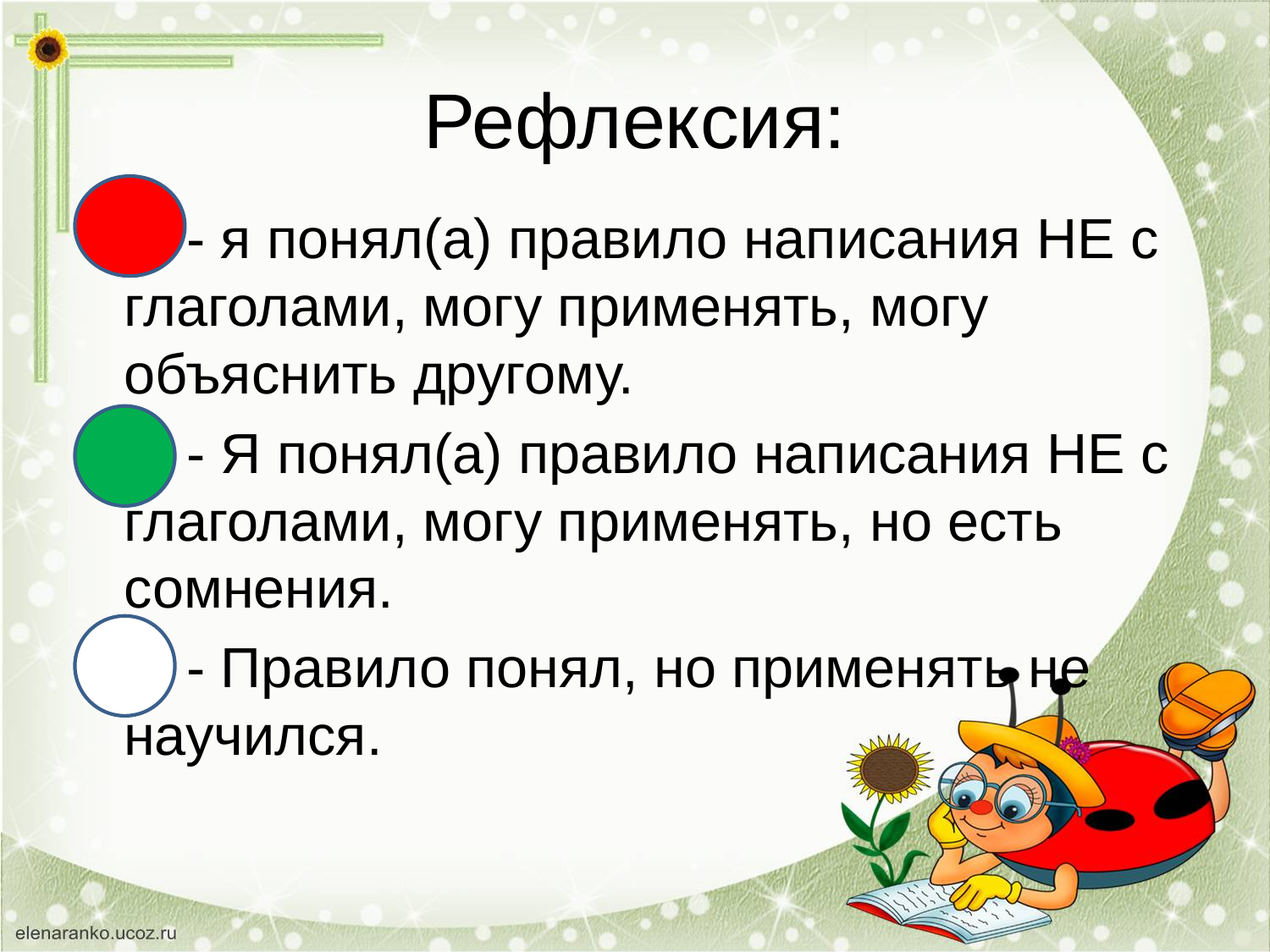

# Рефлексия:

    - я понял(а) правило написания НЕ с глаголами, могу применять, могу объяснить другому.
    - Я понял(а) правило написания НЕ с глаголами, могу применять, но есть сомнения.
    - Правило понял, но применять не научился.